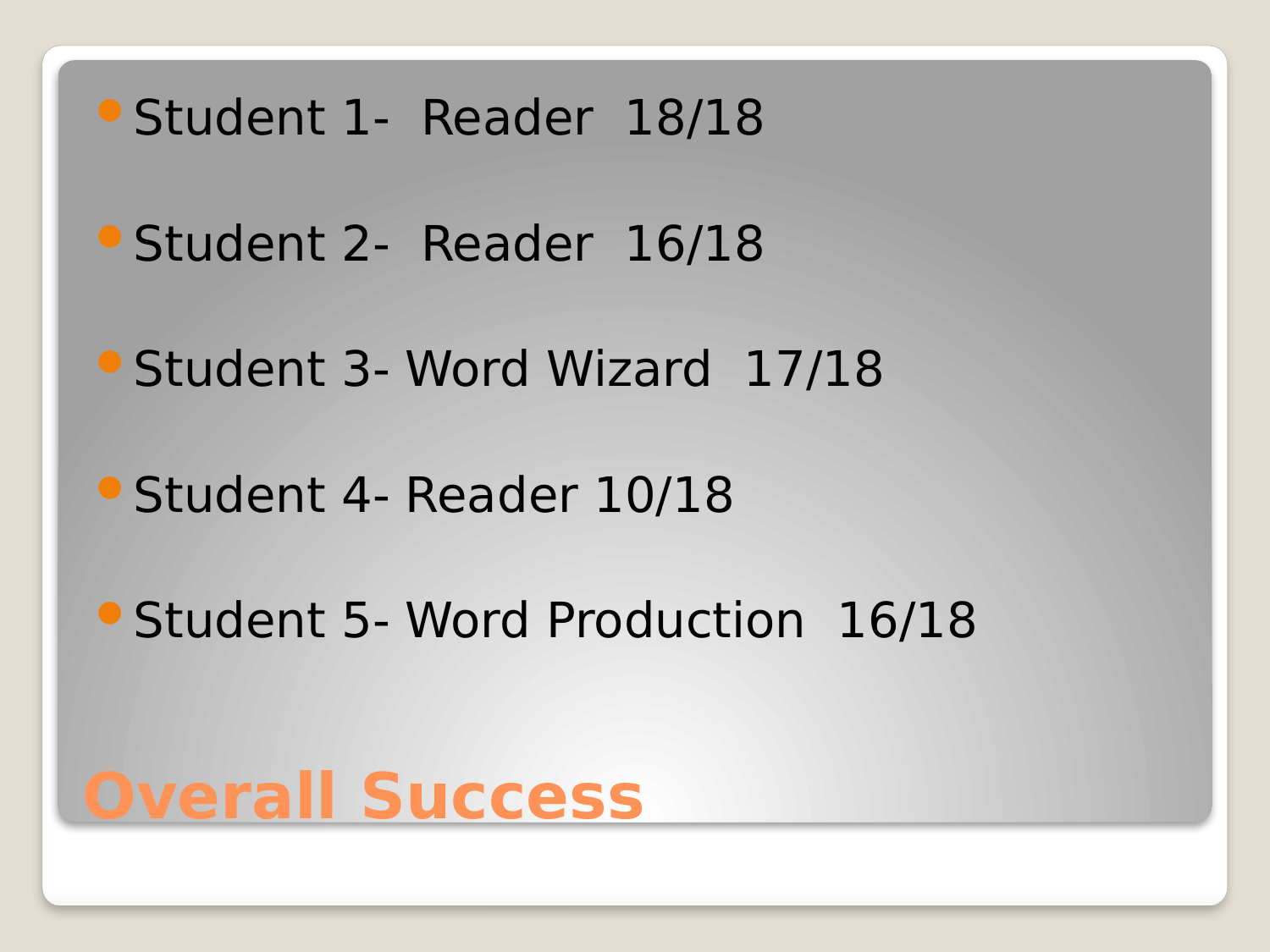

Student 1-  Reader  18/18

Student 2-  Reader  16/18

Student 3- Word Wizard  17/18

Student 4- Reader 10/18

Student 5- Word Production  16/18
# Overall Success